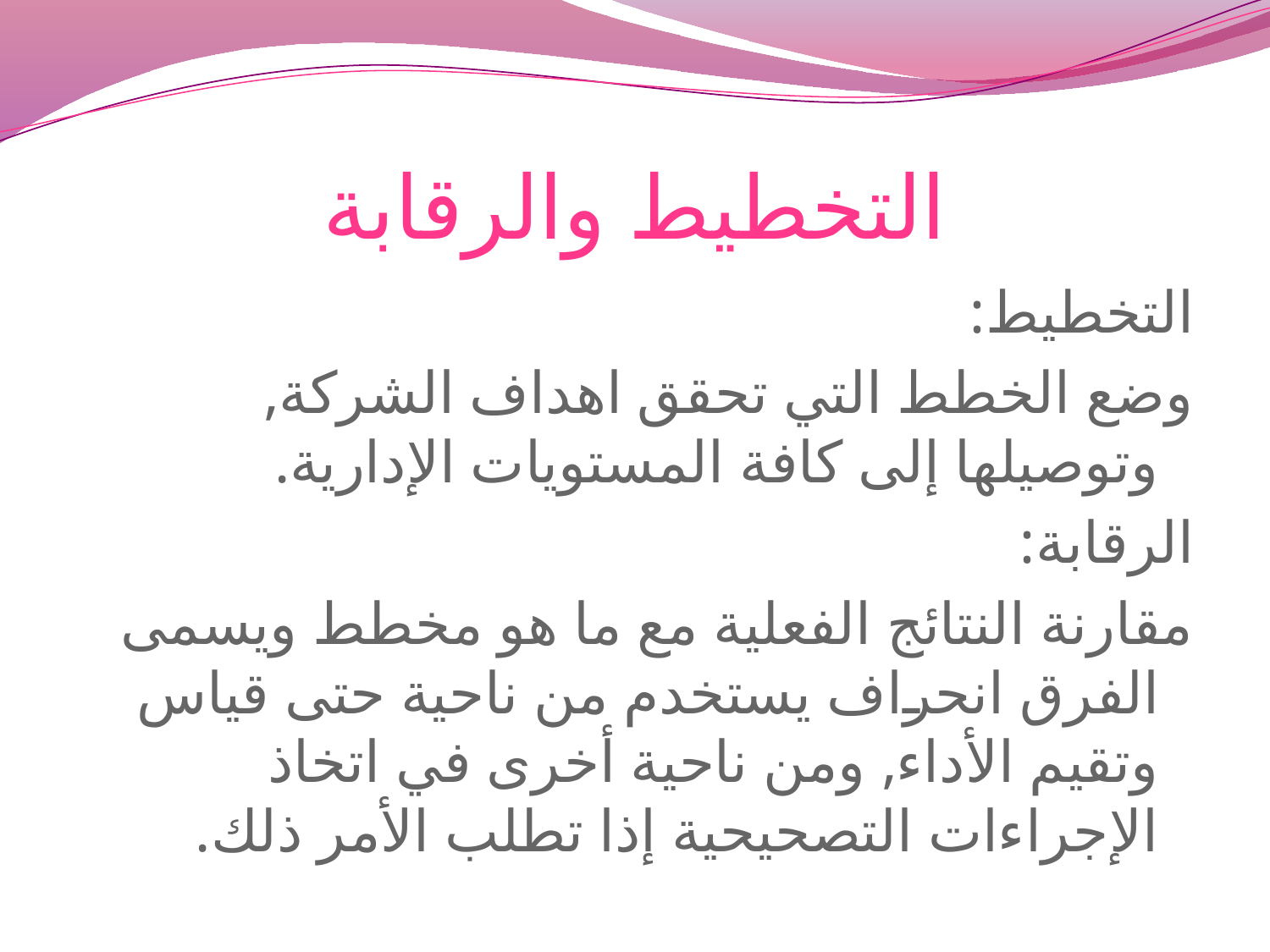

# التخطيط والرقابة
التخطيط:
وضع الخطط التي تحقق اهداف الشركة, وتوصيلها إلى كافة المستويات الإدارية.
الرقابة:
مقارنة النتائج الفعلية مع ما هو مخطط ويسمى الفرق انحراف يستخدم من ناحية حتى قياس وتقيم الأداء, ومن ناحية أخرى في اتخاذ الإجراءات التصحيحية إذا تطلب الأمر ذلك.